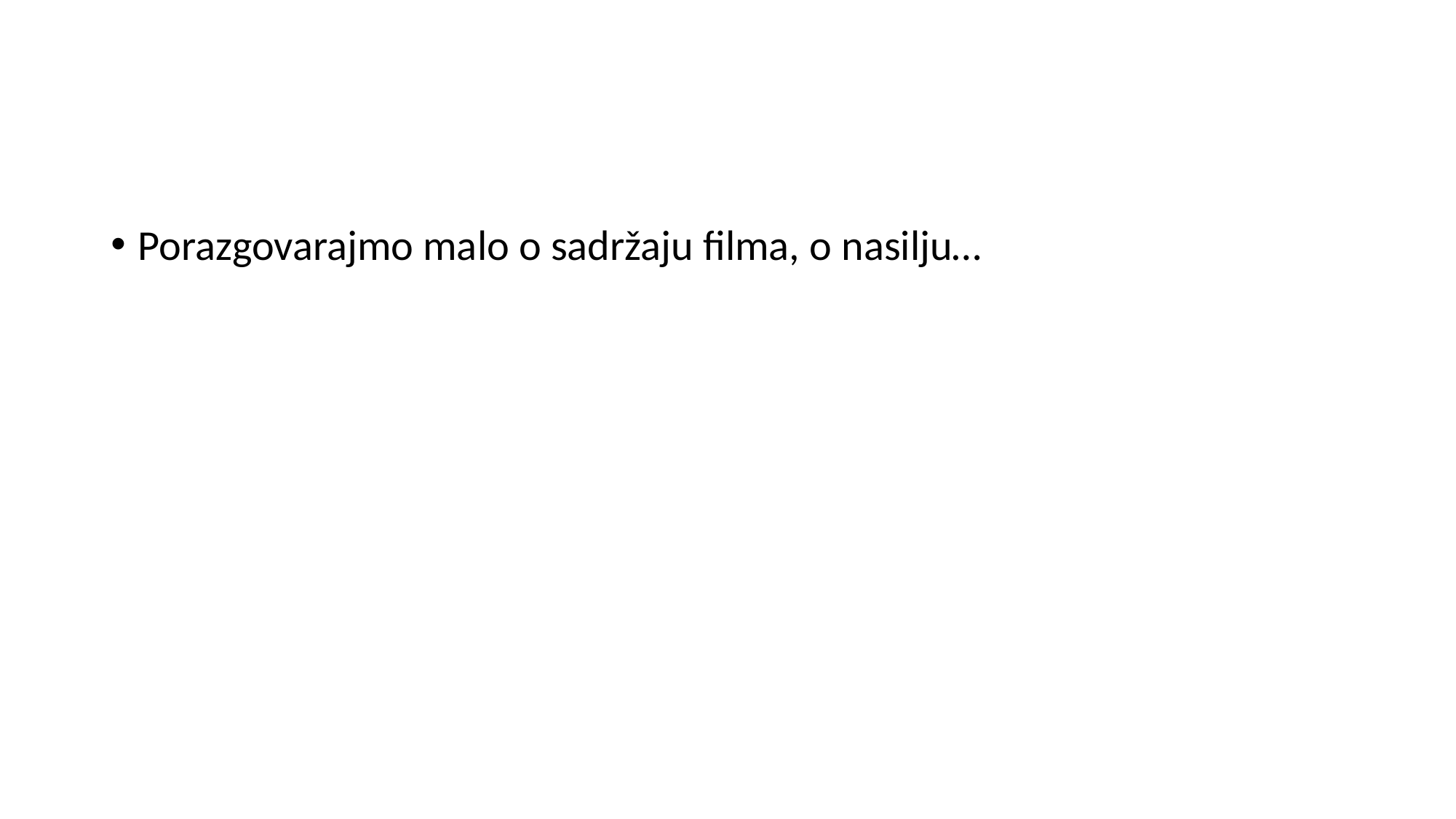

#
Porazgovarajmo malo o sadržaju filma, o nasilju…